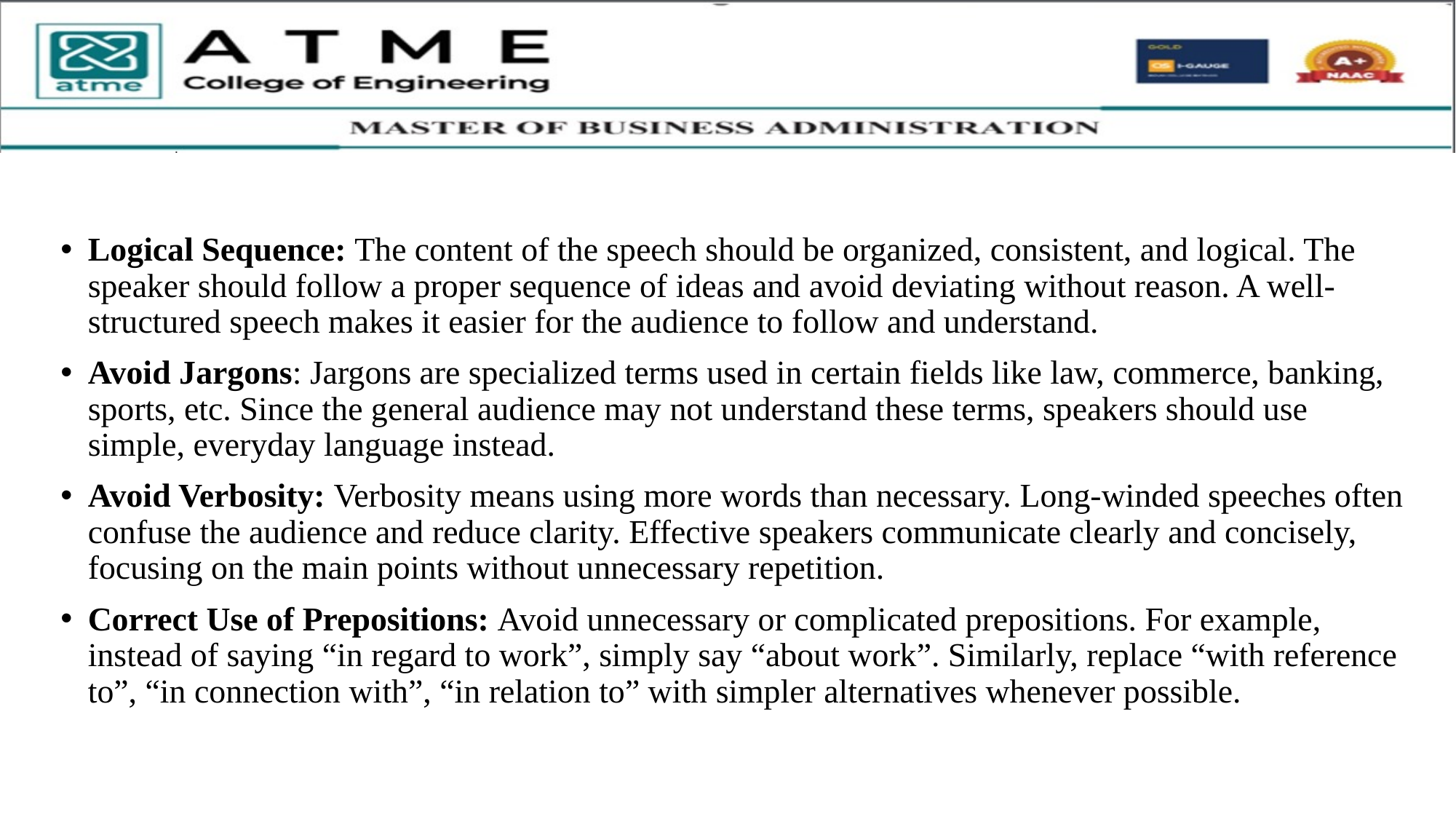

Logical Sequence: The content of the speech should be organized, consistent, and logical. The speaker should follow a proper sequence of ideas and avoid deviating without reason. A well-structured speech makes it easier for the audience to follow and understand.
Avoid Jargons: Jargons are specialized terms used in certain fields like law, commerce, banking, sports, etc. Since the general audience may not understand these terms, speakers should use simple, everyday language instead.
Avoid Verbosity: Verbosity means using more words than necessary. Long-winded speeches often confuse the audience and reduce clarity. Effective speakers communicate clearly and concisely, focusing on the main points without unnecessary repetition.
Correct Use of Prepositions: Avoid unnecessary or complicated prepositions. For example, instead of saying “in regard to work”, simply say “about work”. Similarly, replace “with reference to”, “in connection with”, “in relation to” with simpler alternatives whenever possible.